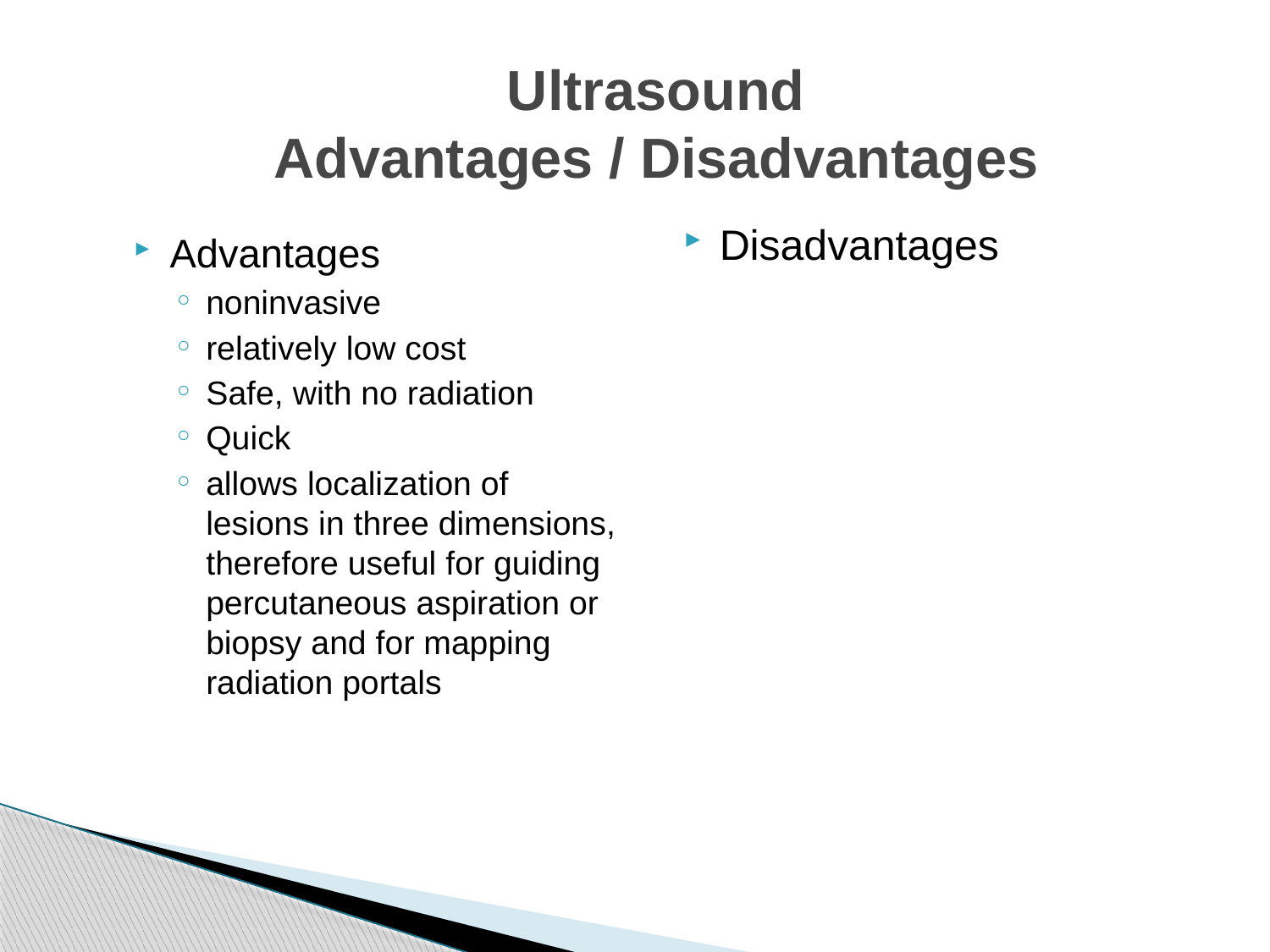

# Ultrasound Advantages / Disadvantages
Disadvantages
Advantages
noninvasive
relatively low cost
Safe, with no radiation
Quick
allows localization of lesions in three dimensions, therefore useful for guiding percutaneous aspiration or biopsy and for mapping radiation portals